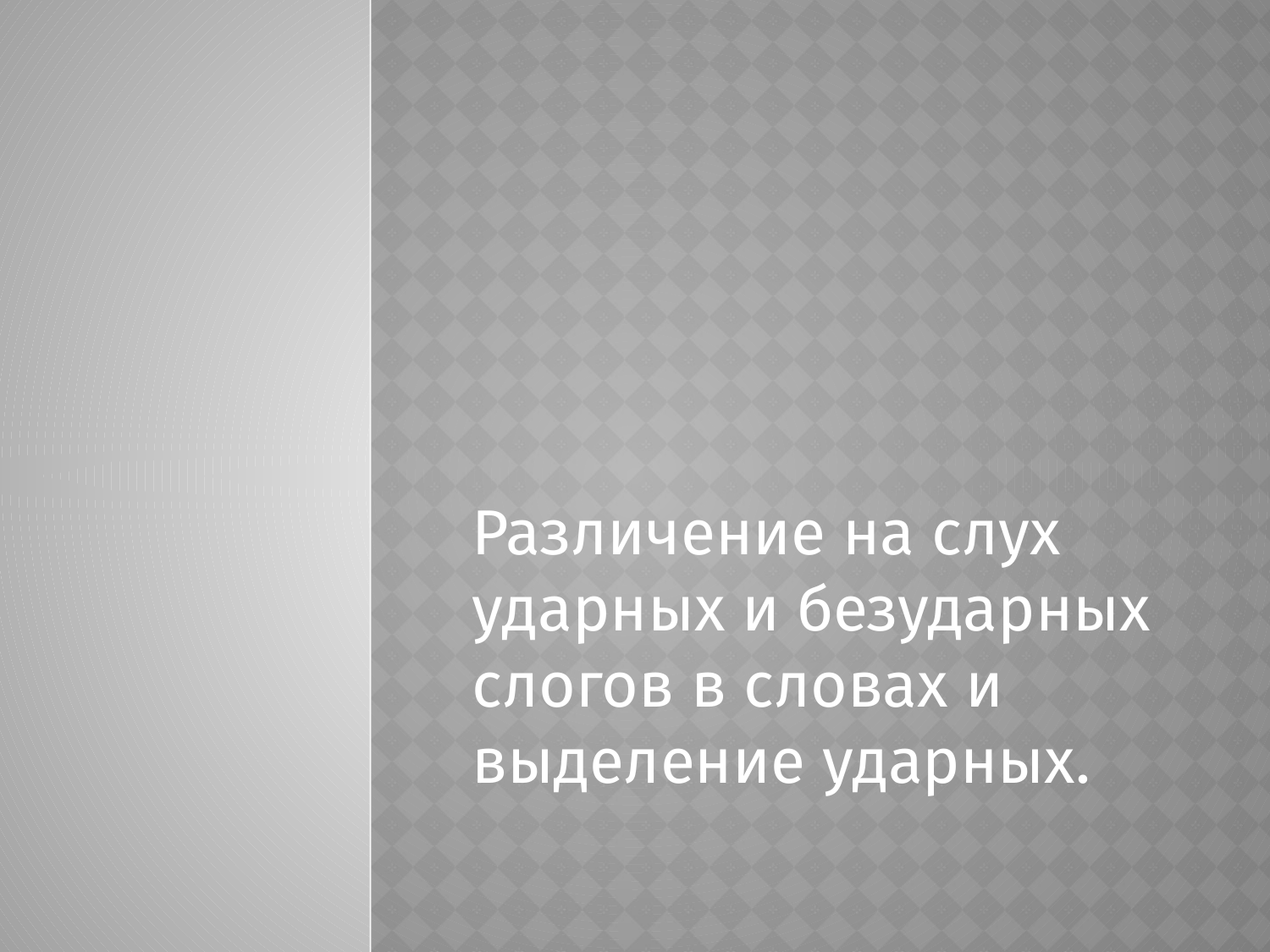

#
Различение на слух ударных и безударных слогов в словах и выделение ударных.